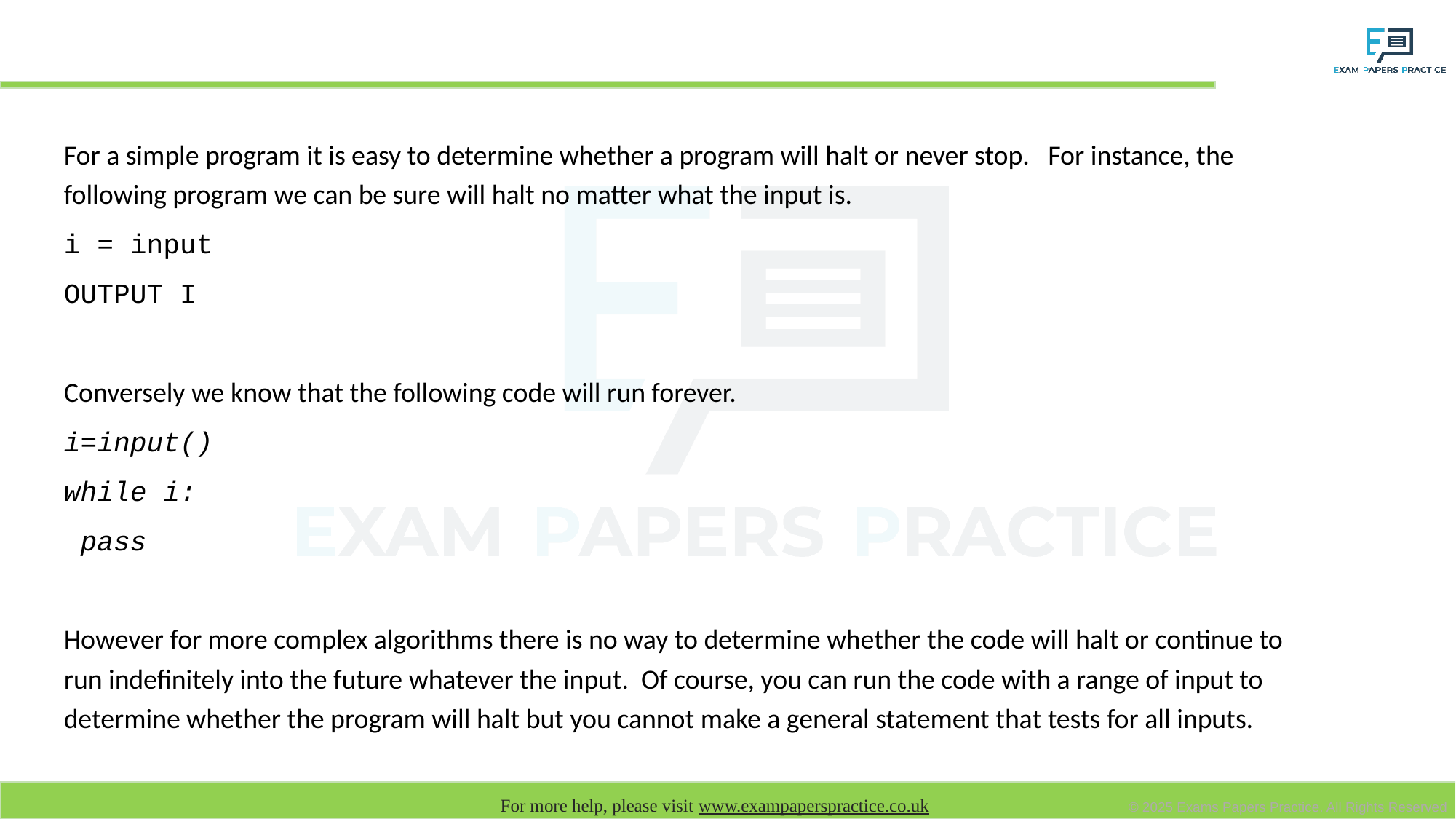

# The Halting problem
For a simple program it is easy to determine whether a program will halt or never stop.   For instance, the following program we can be sure will halt no matter what the input is.
i = input
OUTPUT I

Conversely we know that the following code will run forever.
i=input()
while i:
 pass

However for more complex algorithms there is no way to determine whether the code will halt or continue to run indefinitely into the future whatever the input.  Of course, you can run the code with a range of input to  determine whether the program will halt but you cannot make a general statement that tests for all inputs.